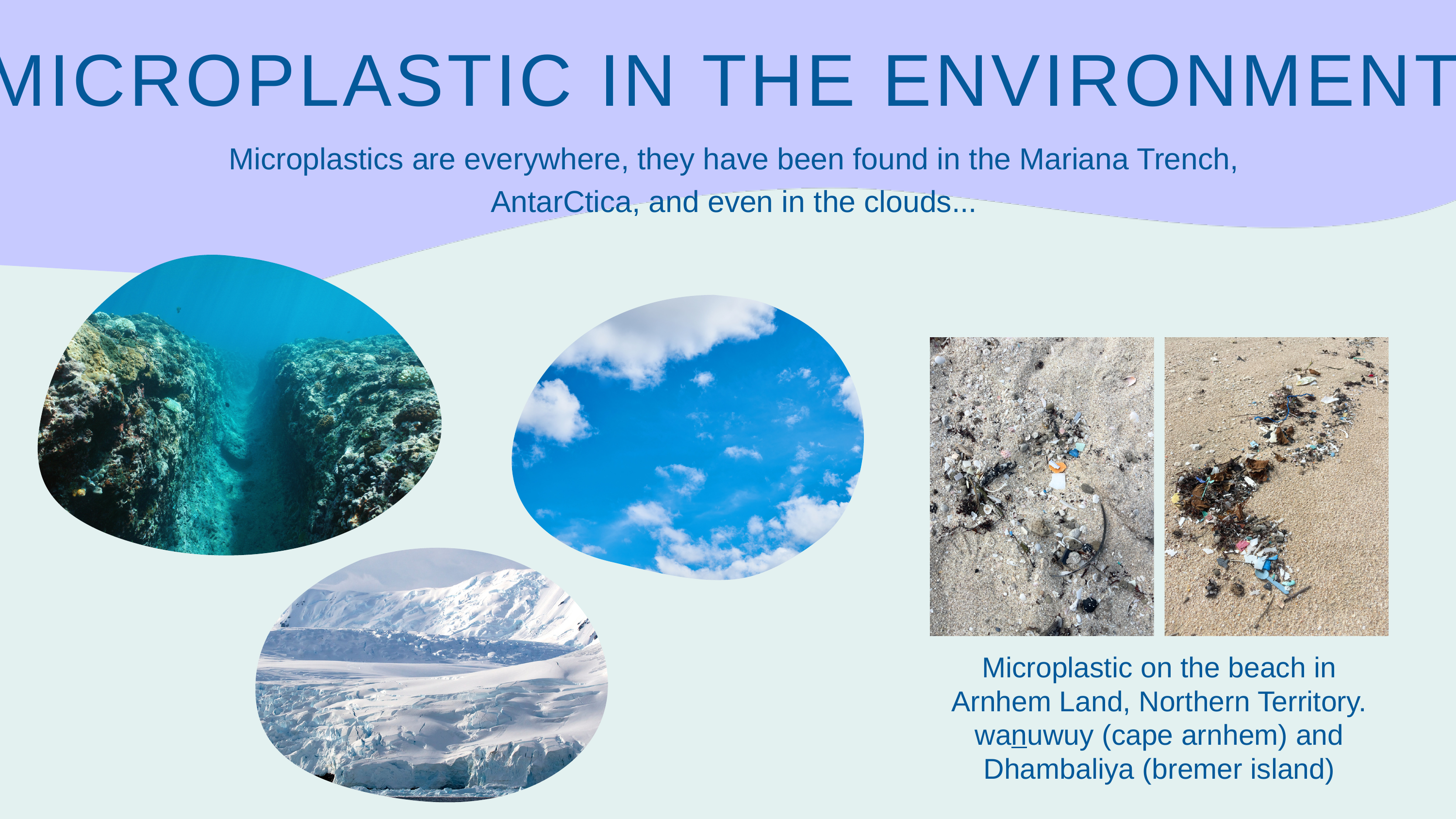

MICROPLASTIC IN THE ENVIRONMENT
Microplastics are everywhere, they have been found in the Mariana Trench, AntarCtica, and even in the clouds...

Microplastic on the beach in Arnhem Land, Northern Territory. wanuwuy (cape arnhem) and Dhambaliya (bremer island)